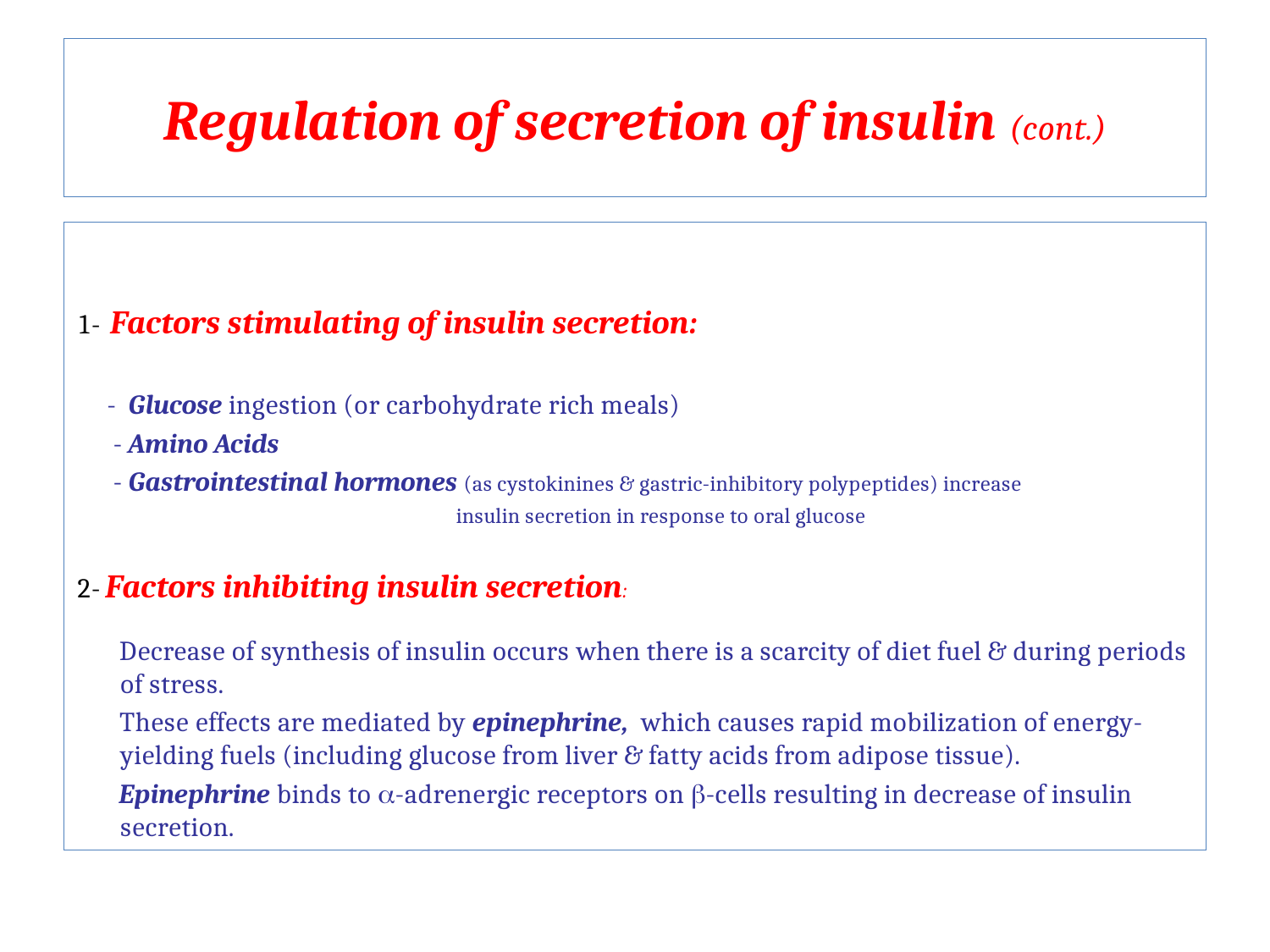

# Regulation of secretion of insulin (cont.)

1- Factors stimulating of insulin secretion:

     -  Glucose ingestion (or carbohydrate rich meals)
      - Amino Acids
      - Gastrointestinal hormones (as cystokinines & gastric-inhibitory polypeptides) increase
                                                                              insulin secretion in response to oral glucose

2- Factors inhibiting insulin secretion:

       Decrease of synthesis of insulin occurs when there is a scarcity of diet fuel & during periods of stress.
       These effects are mediated by epinephrine,  which causes rapid mobilization of energy-yielding fuels (including glucose from liver & fatty acids from adipose tissue).
       Epinephrine binds to α-adrenergic receptors on β-cells resulting in decrease of insulin secretion.